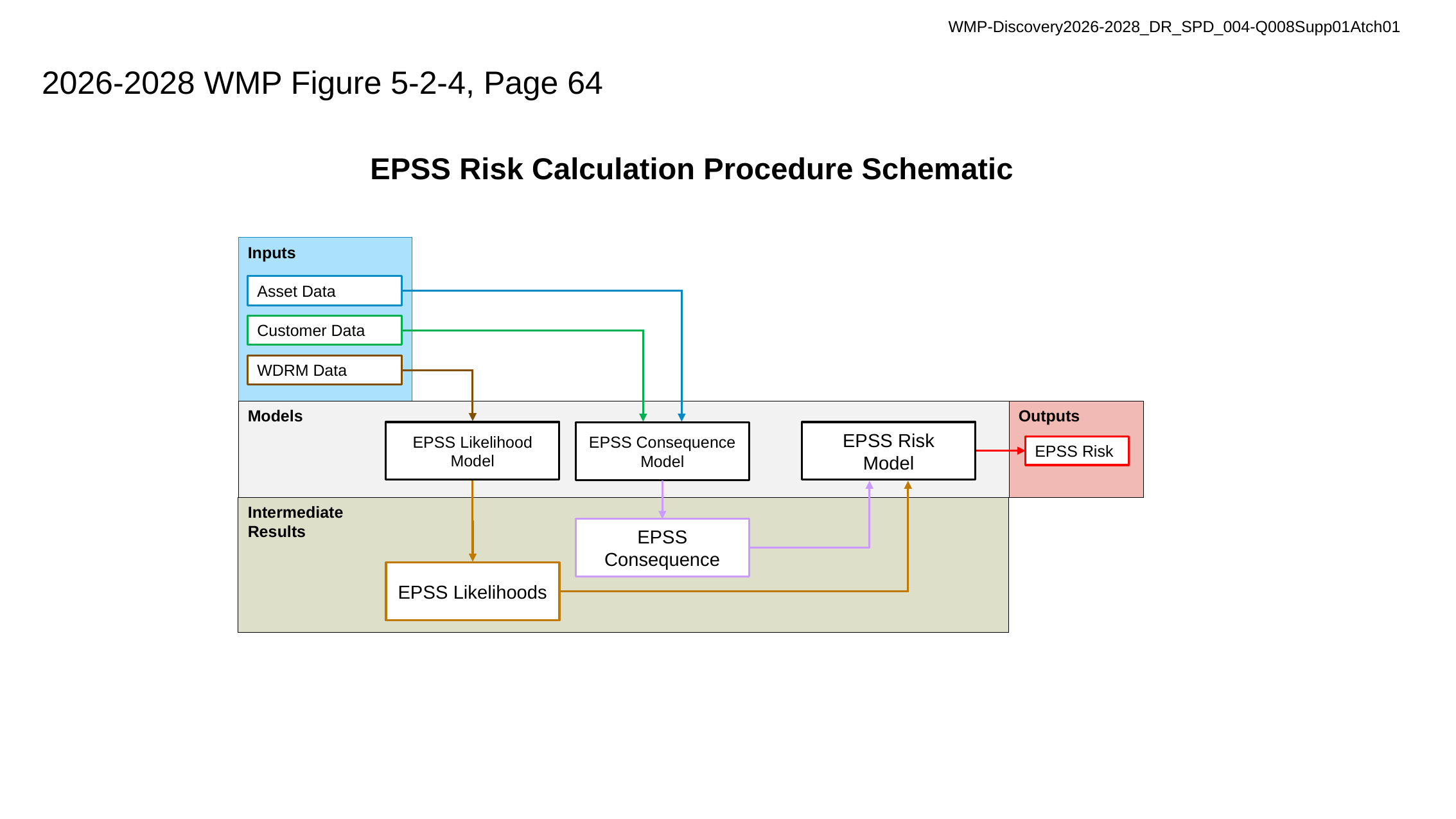

WMP-Discovery2026-2028_DR_SPD_004-Q008Supp01Atch01
# 2026-2028 WMP Figure 5-2-4, Page 64
EPSS Risk Calculation Procedure Schematic
Inputs
Asset Data
Customer Data
WDRM Data
Outputs
Models

EPSS Likelihood Model

EPSS Risk
Model

EPSS Consequence Model

EPSS Risk
Intermediate
Results

EPSS Consequence

EPSS Likelihoods